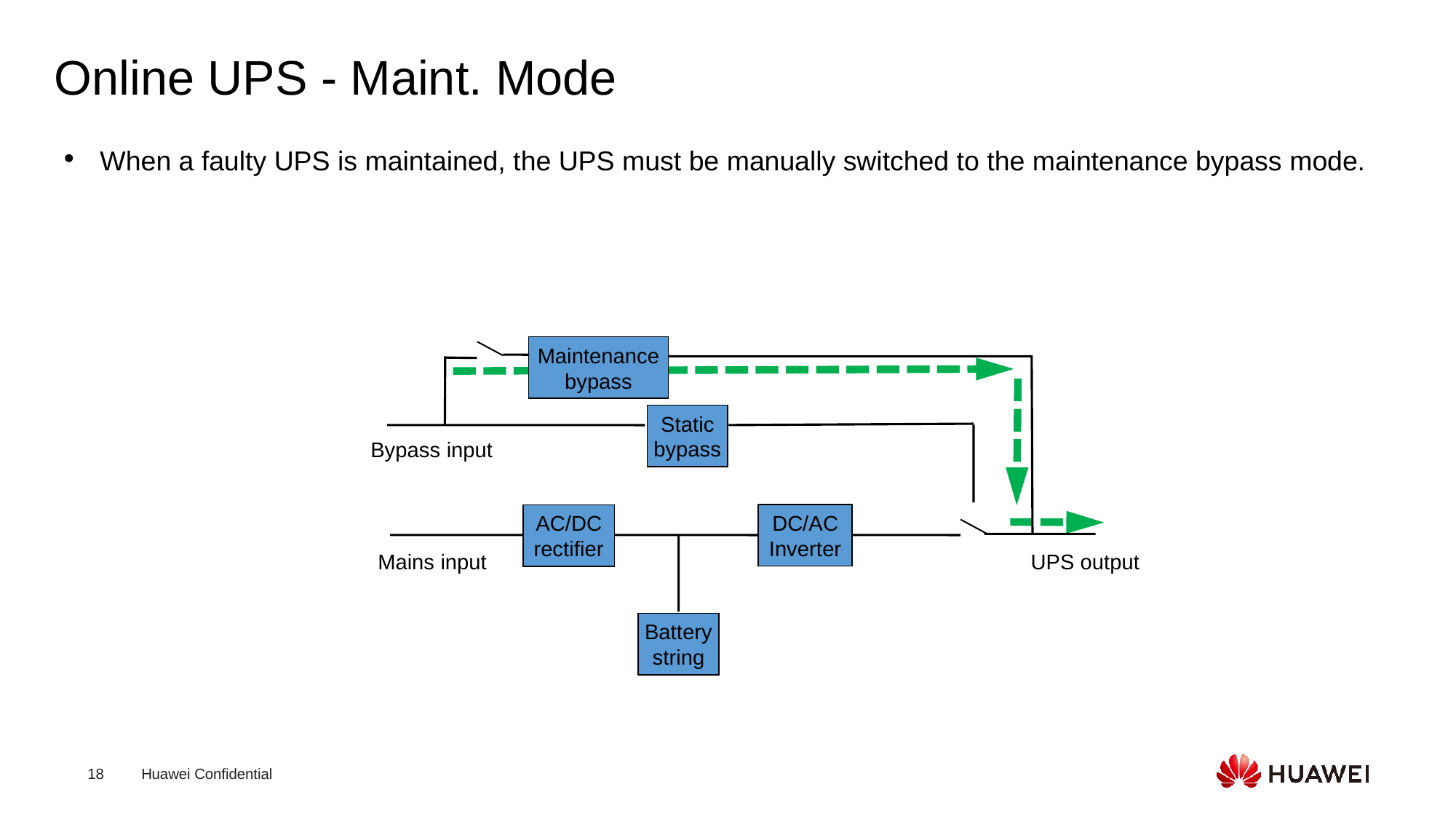

# Online UPS - Maint. Mode
When a faulty UPS is maintained, the UPS must be manually switched to the maintenance bypass mode.
Maintenance bypass

Static bypass

Bypass input
DC/AC
Inverter
AC/DC
rectifier

UPS output
Mains input
Battery string